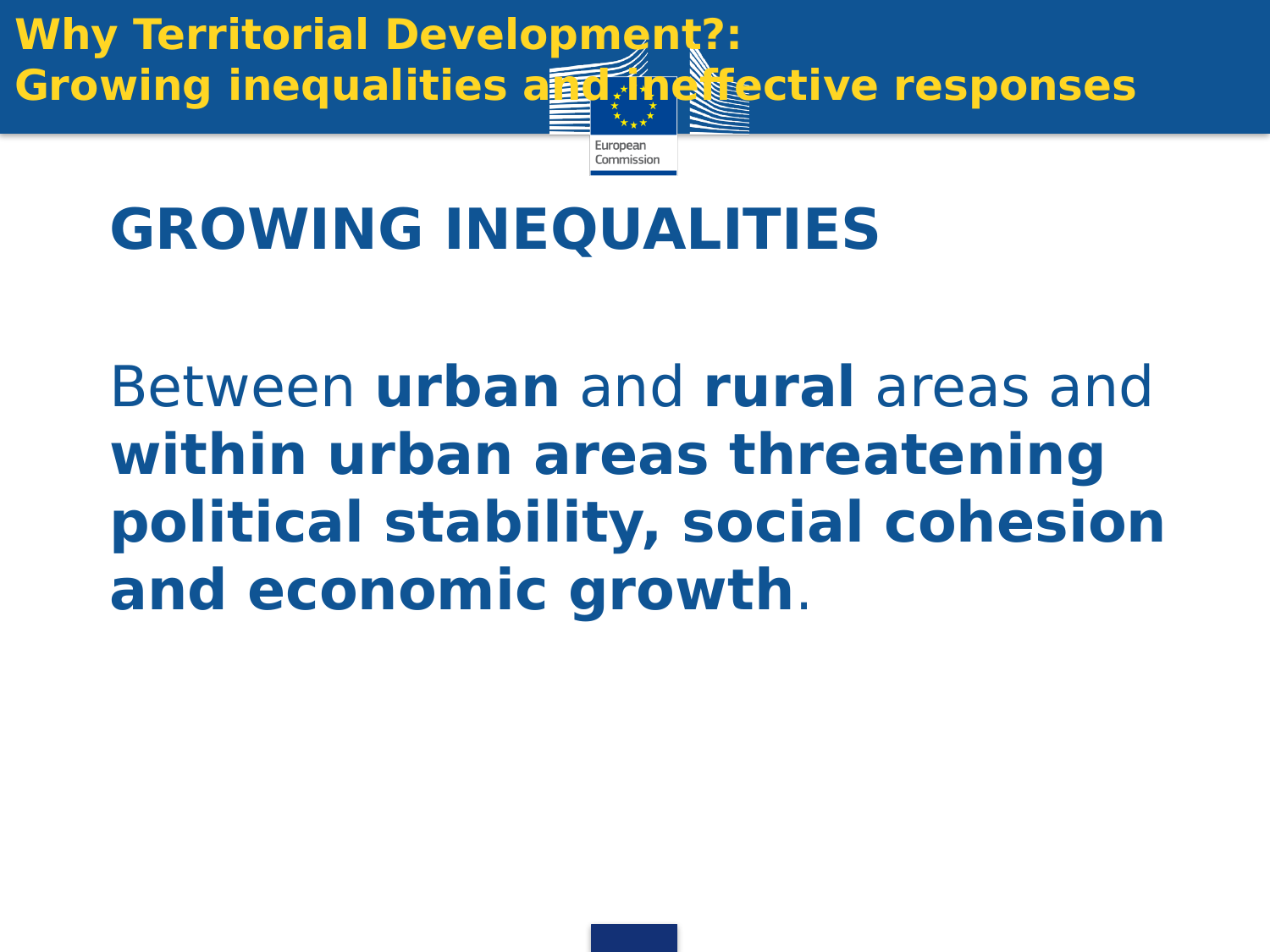

Why Territorial Development?:
Growing inequalities and ineffective responses
#
GROWING INEQUALITIES

Between urban and rural areas and within urban areas threatening  political stability, social cohesion  and economic growth.